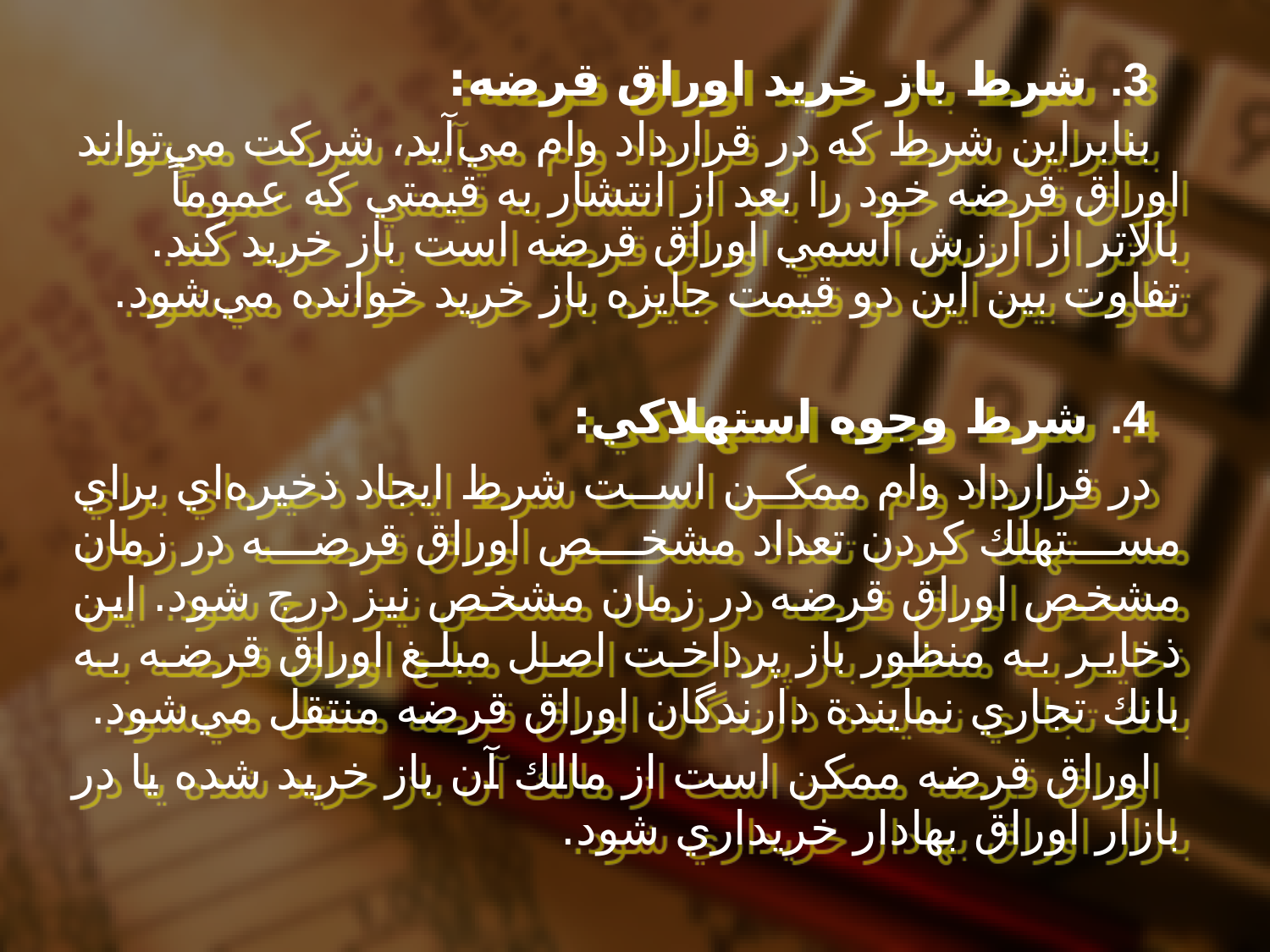

شرط باز خريد اوراق قرضه:
بنابراين شرط كه در قرارداد وام مي‌آيد، شركت مي‌تواند اوراق قرضه خود را بعد از انتشار به قيمتي كه عموماً بالاتر از ارزش اسمي اوراق قرضه است باز خريد كند. تفاوت بين اين دو قيمت جايزه باز خريد خوانده مي‌شود.

 شرط وجوه استهلاكي:
در قرارداد وام ممكن است شرط ايجاد ذخيره‌اي براي مستهلك كردن تعداد مشخص اوراق قرضه در زمان مشخص اوراق قرضه در زمان مشخص نيز درج شود. اين ذخاير به منظور باز پرداخت اصل مبلغ اوراق قرضه به بانك تجاري نمايندة دارندگان اوراق قرضه منتقل مي‌شود.
اوراق قرضه ممكن است از مالك آن باز خريد شده يا در بازار اوراق بهادار خريداري شود.